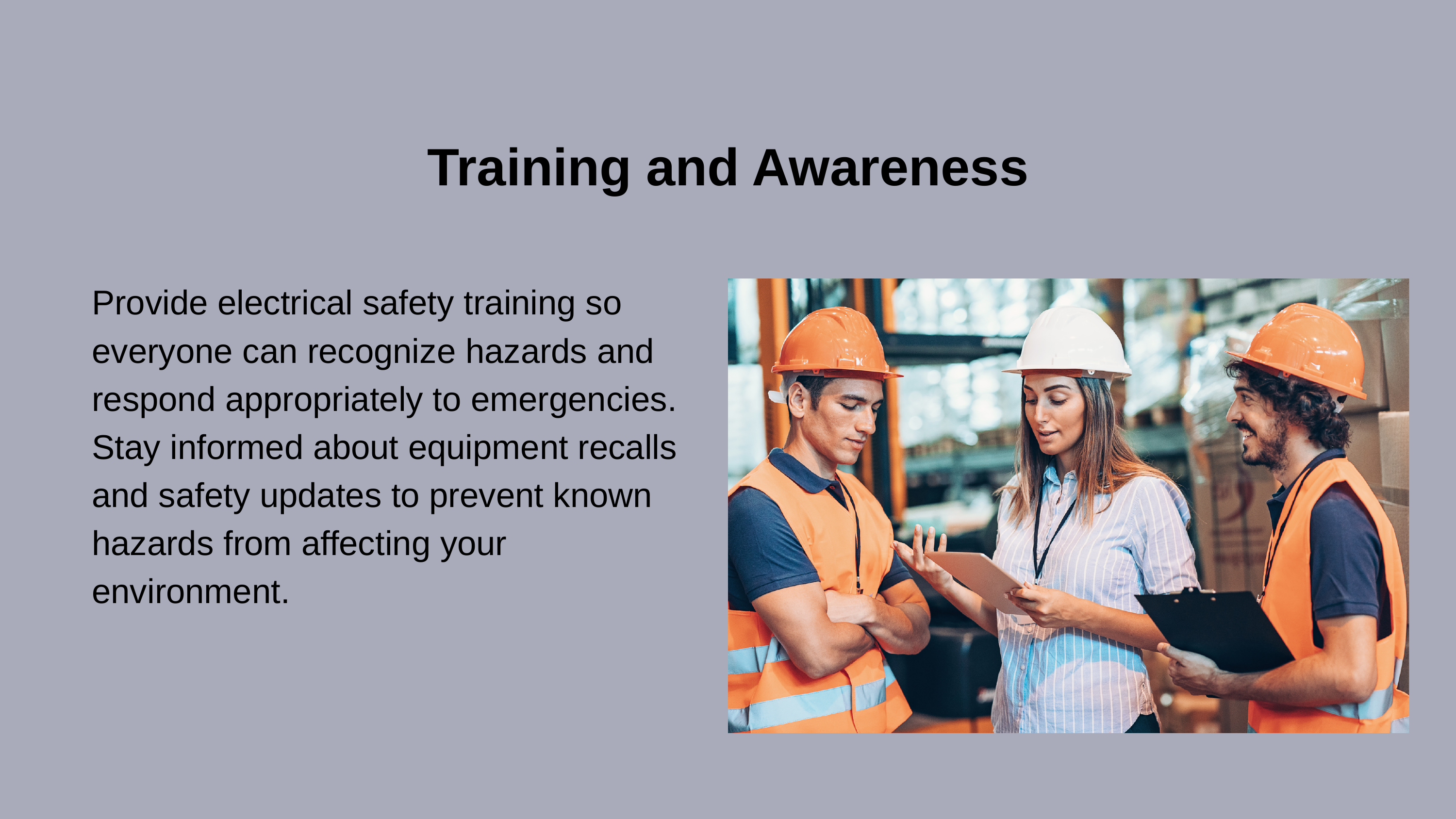

Training and Awareness
Provide electrical safety training so everyone can recognize hazards and respond appropriately to emergencies. Stay informed about equipment recalls and safety updates to prevent known hazards from affecting your environment.